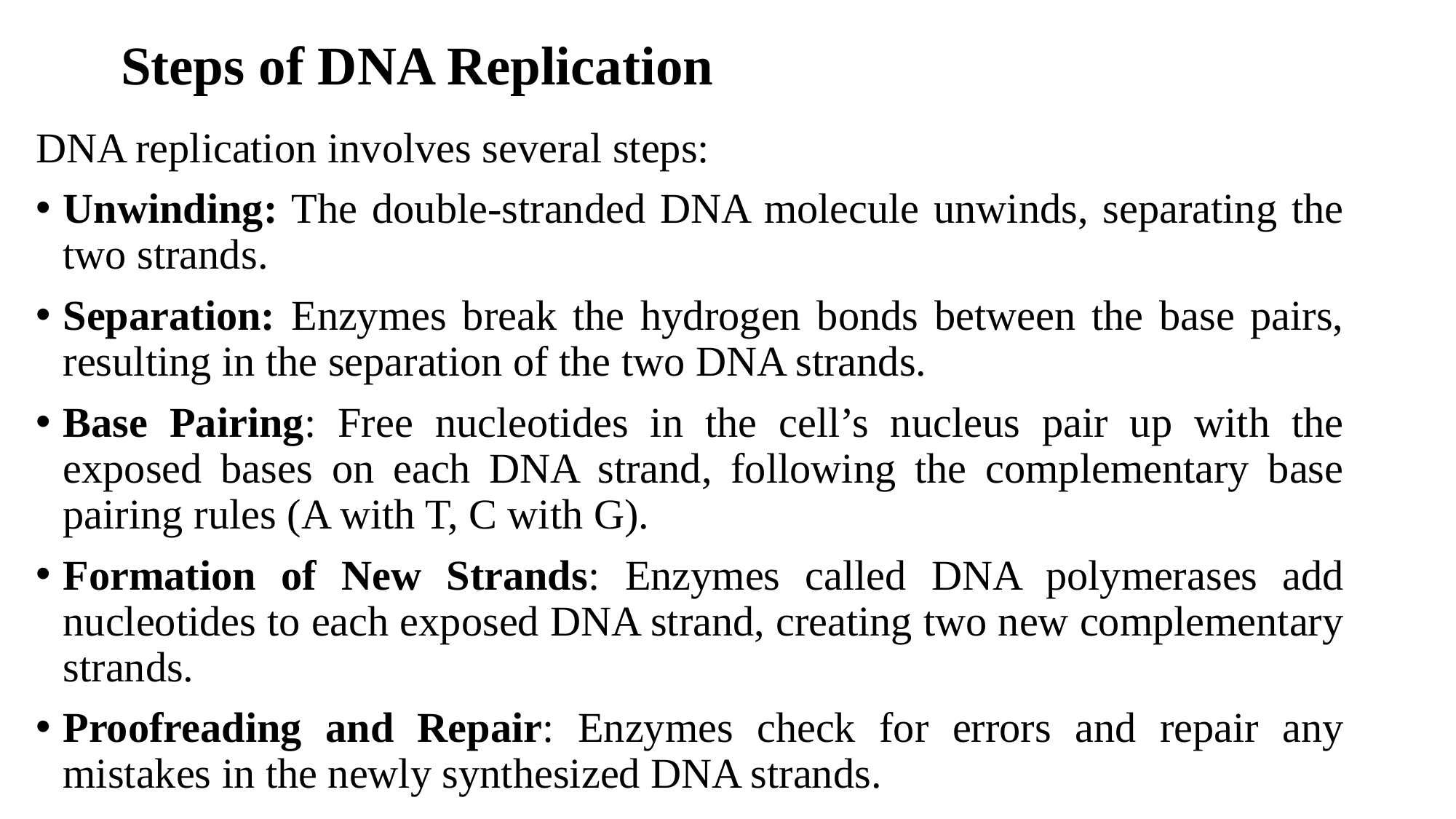

# Steps of DNA Replication
DNA replication involves several steps:
Unwinding: The double-stranded DNA molecule unwinds, separating the two strands.
Separation: Enzymes break the hydrogen bonds between the base pairs, resulting in the separation of the two DNA strands.
Base Pairing: Free nucleotides in the cell’s nucleus pair up with the exposed bases on each DNA strand, following the complementary base pairing rules (A with T, C with G).
Formation of New Strands: Enzymes called DNA polymerases add nucleotides to each exposed DNA strand, creating two new complementary strands.
Proofreading and Repair: Enzymes check for errors and repair any mistakes in the newly synthesized DNA strands.